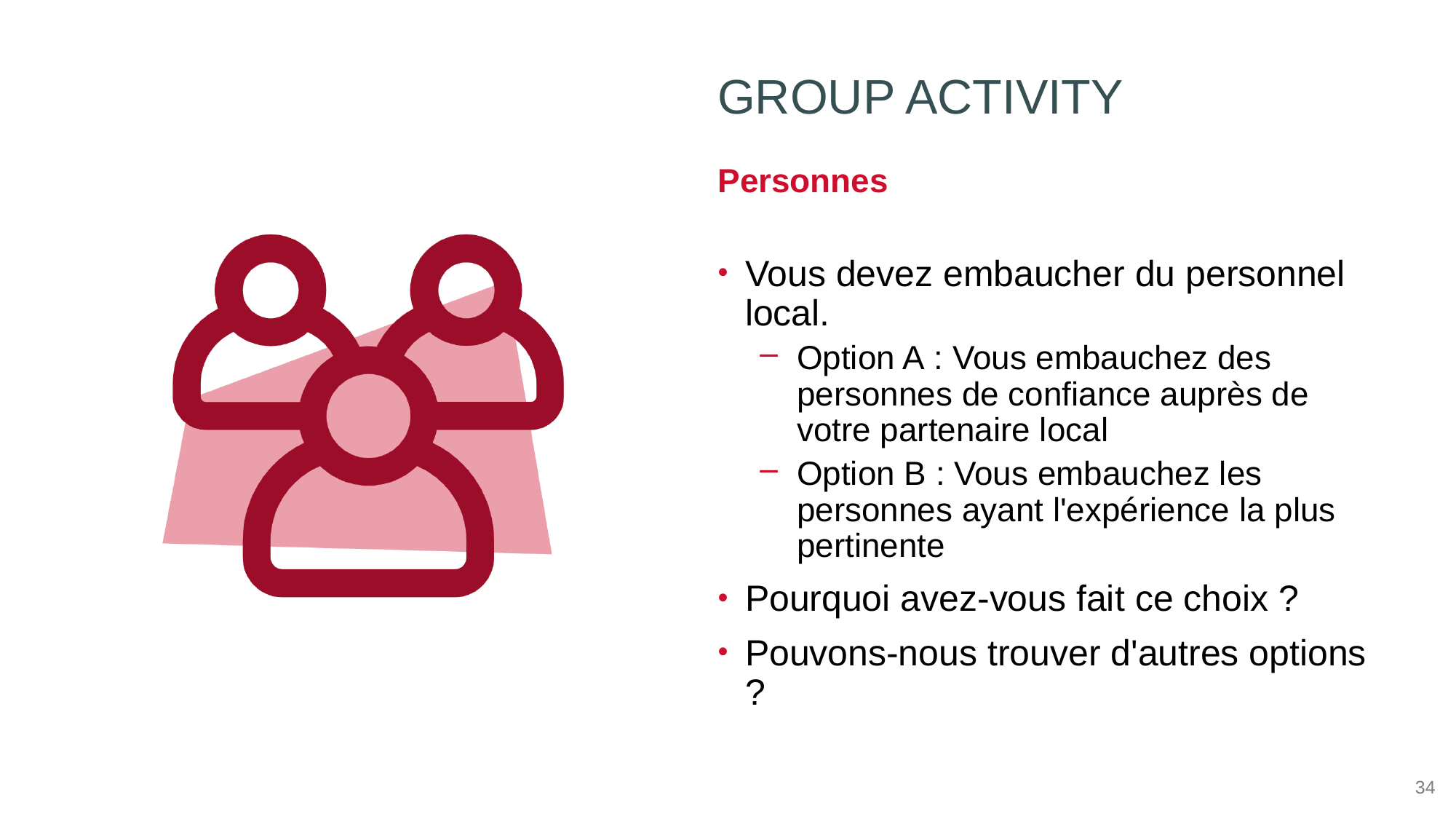

Personnes
Vous devez embaucher du personnel local.
Option A : Vous embauchez des personnes de confiance auprès de votre partenaire local
Option B : Vous embauchez les personnes ayant l'expérience la plus pertinente
Pourquoi avez-vous fait ce choix ?
Pouvons-nous trouver d'autres options ?
34